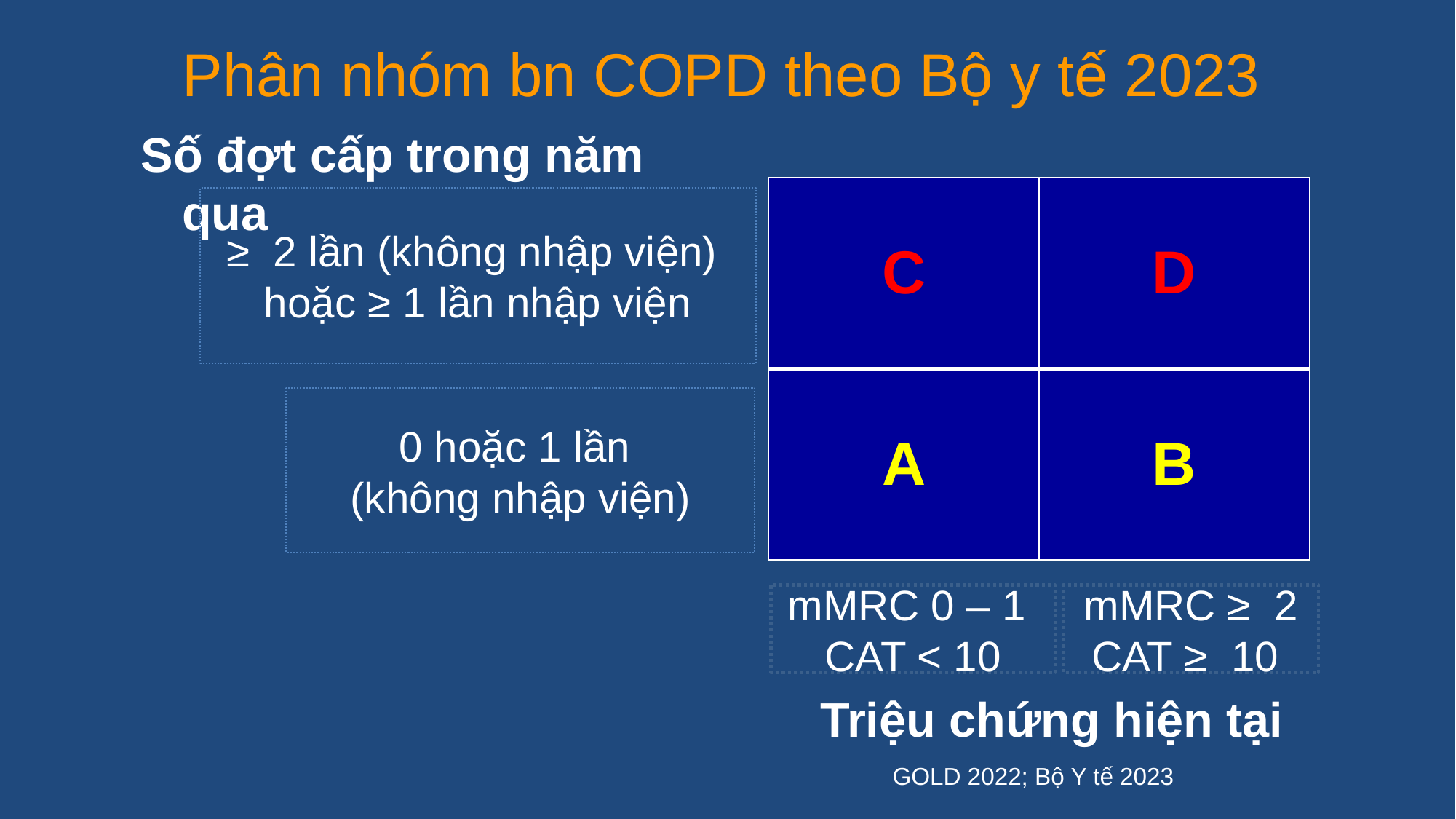

# Phân nhóm bn COPD theo Bộ y tế 2023
Số đợt cấp trong năm qua
| C | D |
| --- | --- |
| A | B |
≥  2 lần (không nhập viện)
hoặc ≥ 1 lần nhập viện
0 hoặc 1 lần
(không nhập viện)
mMRC 0 – 1
CAT < 10
mMRC ≥  2
CAT ≥  10
Triệu chứng hiện tại
GOLD 2022; Bộ Y tế 2023